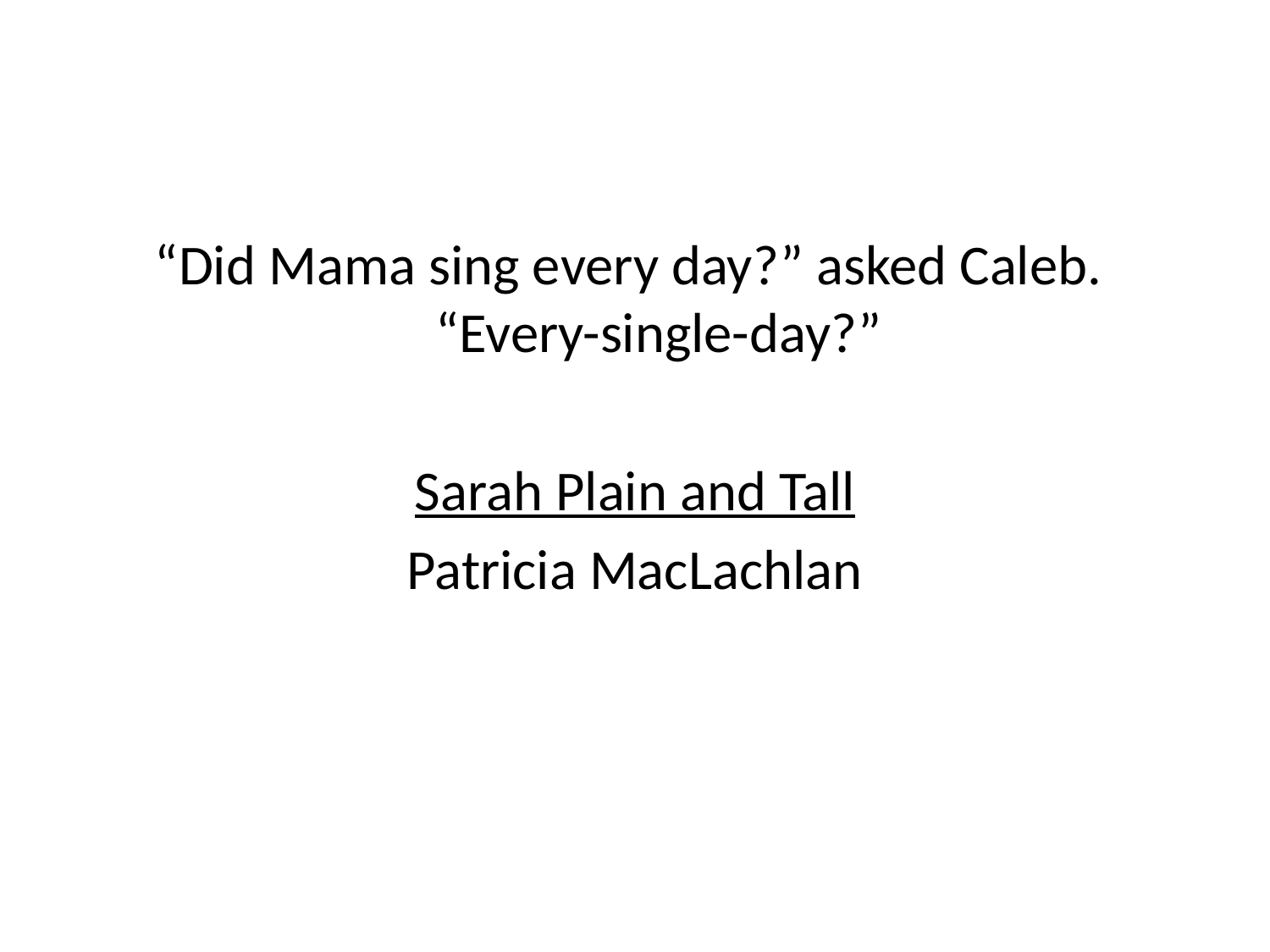

#
“Did Mama sing every day?” asked Caleb.  “Every-single-day?”

Sarah Plain and Tall
Patricia MacLachlan